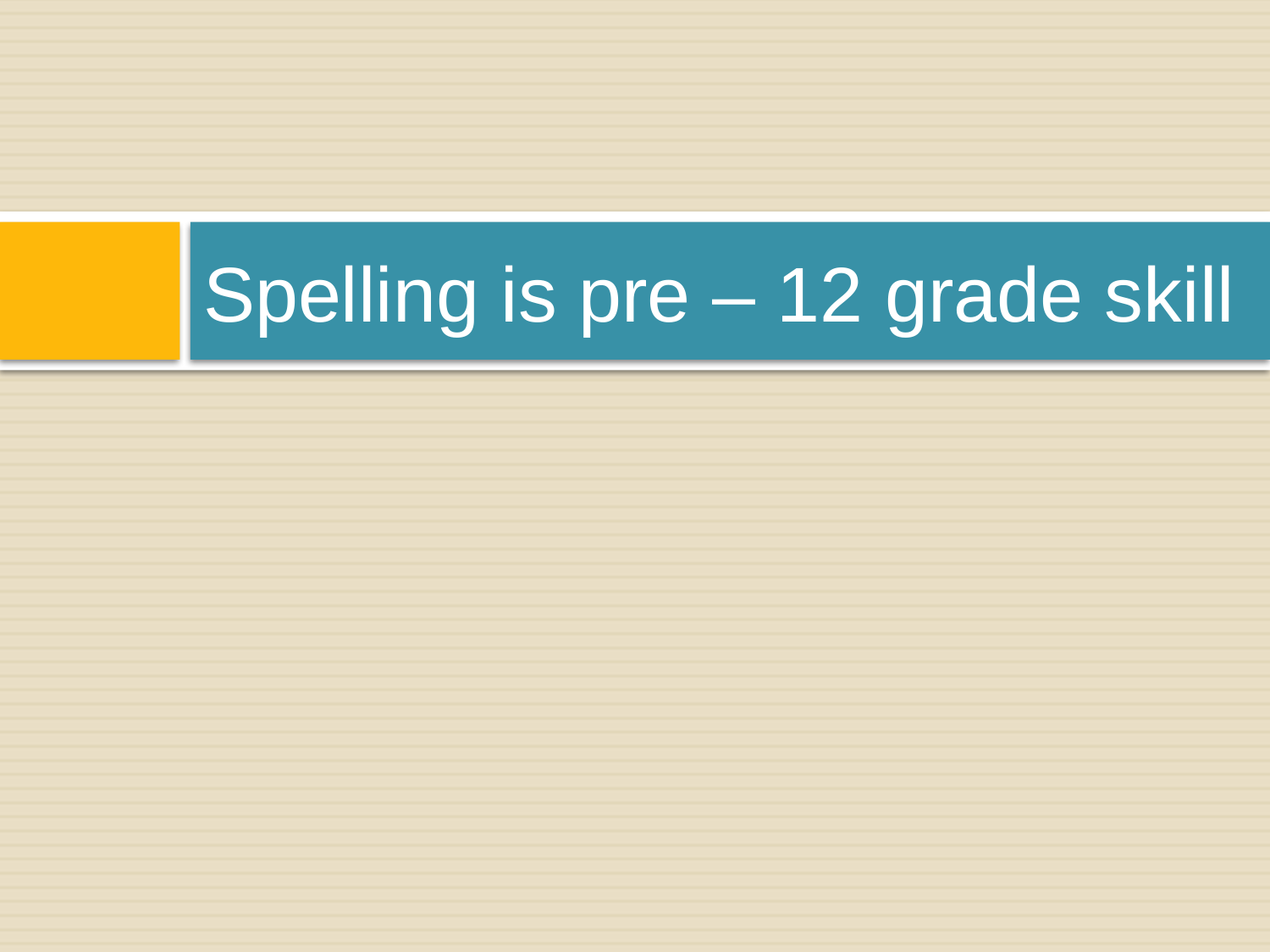

# Spelling is pre – 12 grade skill